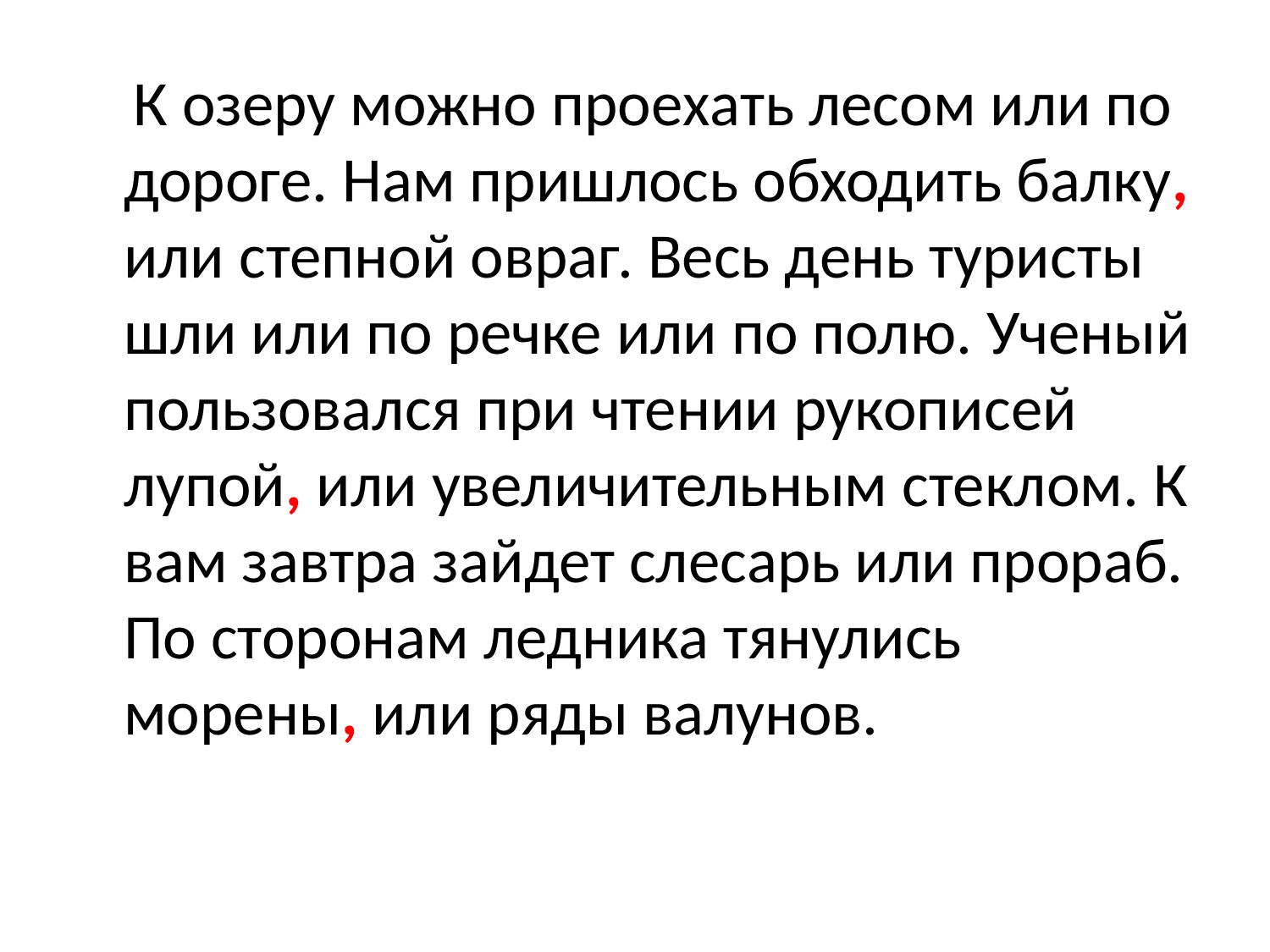

К озеру можно проехать лесом или по дороге. Нам пришлось обходить балку, или степной овраг. Весь день туристы шли или по речке или по полю. Ученый пользовался при чтении рукописей лупой, или увеличительным стеклом. К вам завтра зайдет слесарь или прораб. По сторонам ледника тянулись морены, или ряды валунов.